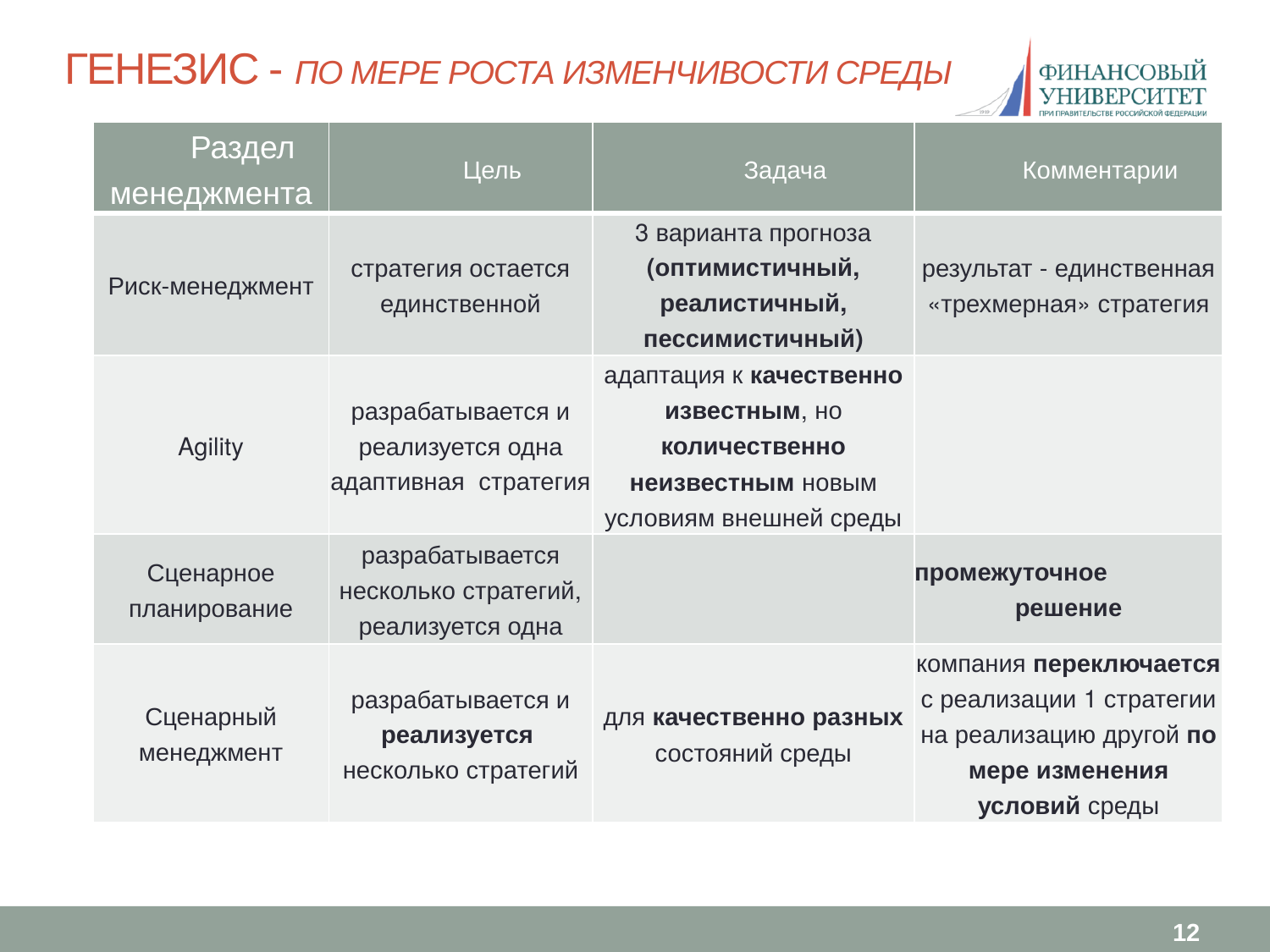

# Генезис - по мере роста изменчивости среды
| Раздел менеджмента | Цель | Задача | Комментарии |
| --- | --- | --- | --- |
| Риск-менеджмент | стратегия остается единственной | 3 варианта прогноза (оптимистичный, реалистичный, пессимистичный) | результат - единственная «трехмерная» стратегия |
| Agility | разрабатывается и реализуется одна адаптивная стратегия | адаптация к качественно известным, но количественно неизвестным новым условиям внешней среды |  |
| Сценарное планирование | разрабатывается несколько стратегий, реализуется одна |  | промежуточное решение |
| Сценарный менеджмент | разрабатывается и реализуется несколько стратегий | для качественно разных состояний среды | компания переключается с реализации 1 стратегии на реализацию другой по мере изменения условий среды |

12